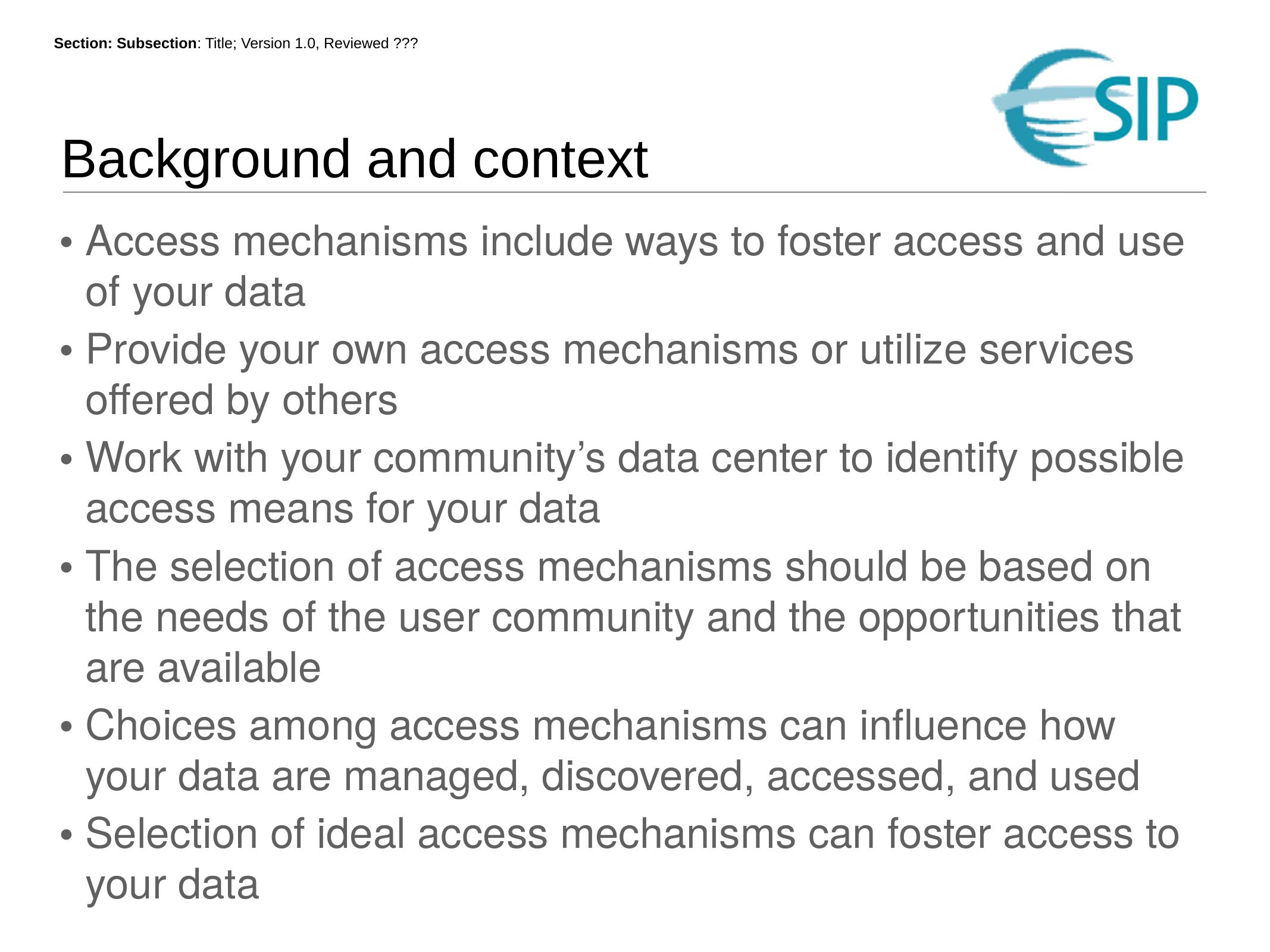

# Background and context
Access mechanisms include ways to foster access and use of your data
Provide your own access mechanisms or utilize services offered by others
Work with your community’s data center to identify possible access means for your data
The selection of access mechanisms should be based on the needs of the user community and the opportunities that are available
Choices among access mechanisms can influence how your data are managed, discovered, accessed, and used
Selection of ideal access mechanisms can foster access to your data